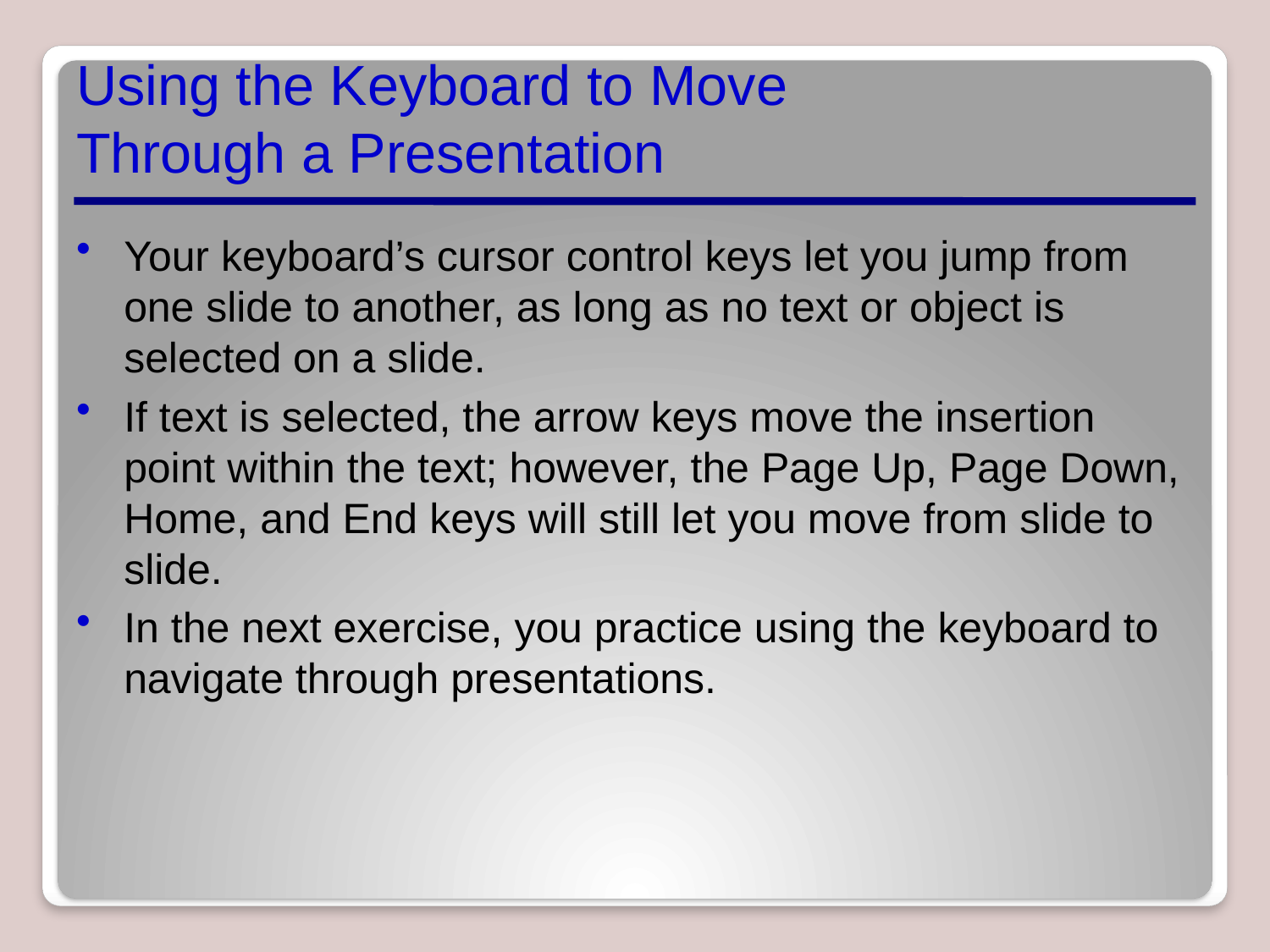

# Using the Keyboard to Move Through a Presentation
Your keyboard’s cursor control keys let you jump from one slide to another, as long as no text or object is selected on a slide.
If text is selected, the arrow keys move the insertion point within the text; however, the Page Up, Page Down, Home, and End keys will still let you move from slide to slide.
In the next exercise, you practice using the keyboard to navigate through presentations.